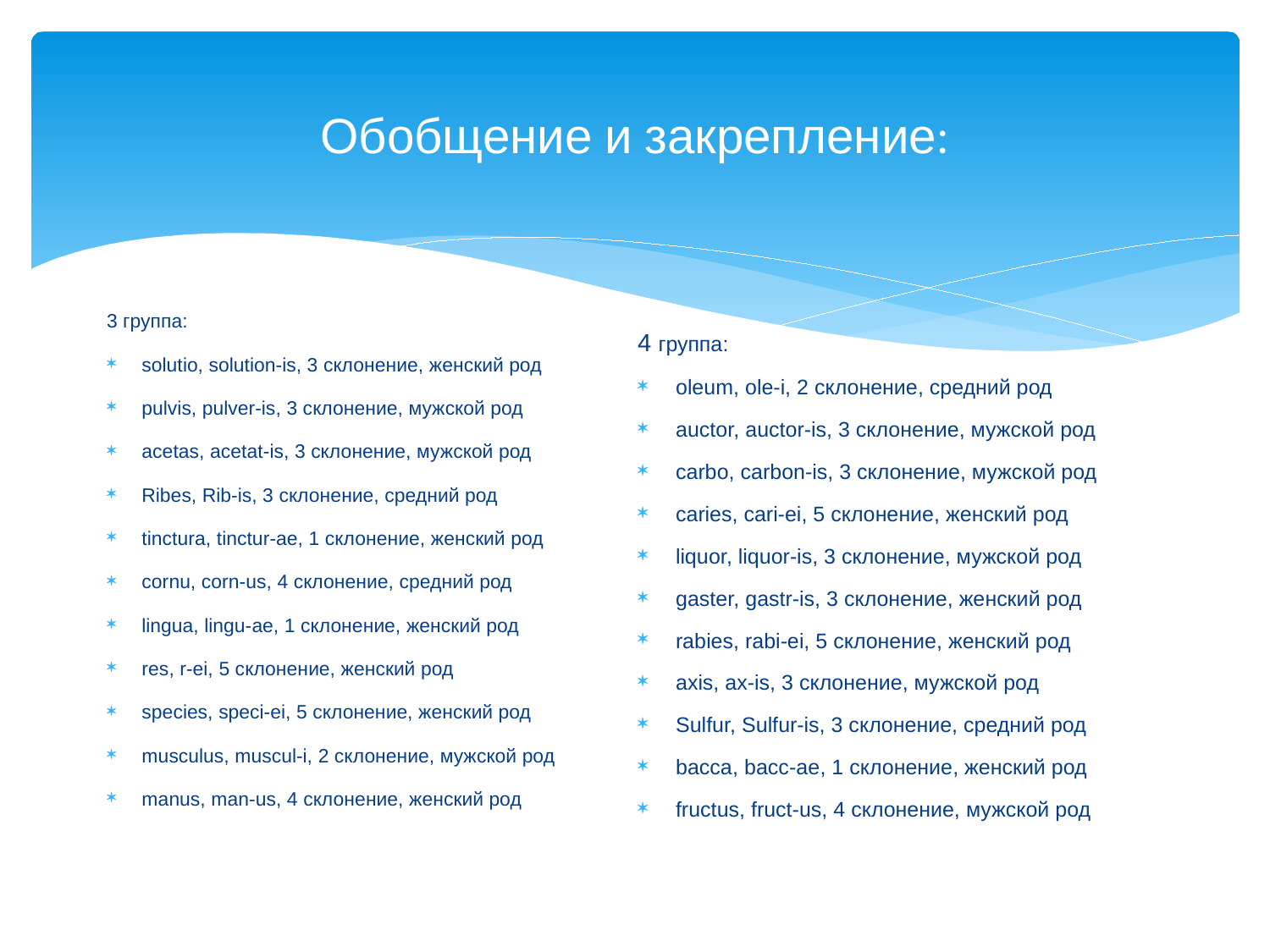

# Обобщение и закрепление:
3 группа:
solutio, solution-is, 3 склонение, женский род
pulvis, pulver-is, 3 склонение, мужской род
acetas, acetat-is, 3 склонение, мужской род
Ribes, Rib-is, 3 склонение, средний род
tinctura, tinctur-ae, 1 склонение, женский род
cornu, corn-us, 4 склонение, средний род
lingua, lingu-ae, 1 склонение, женский род
res, r-ei, 5 склонение, женский род
species, speci-ei, 5 склонение, женский род
musculus, muscul-i, 2 склонение, мужской род
manus, man-us, 4 склонение, женский род

4 группа:
oleum, ole-i, 2 склонение, средний род
auctor, auctor-is, 3 склонение, мужской род
carbo, carbon-is, 3 склонение, мужской род
caries, cari-ei, 5 склонение, женский род
liquor, liquor-is, 3 склонение, мужской род
gaster, gastr-is, 3 склонение, женский род
rabies, rabi-ei, 5 склонение, женский род
axis, ax-is, 3 склонение, мужской род
Sulfur, Sulfur-is, 3 cклонение, средний род
bacca, bacc-ae, 1 склонение, женский род
fructus, fruct-us, 4 склонение, мужской род